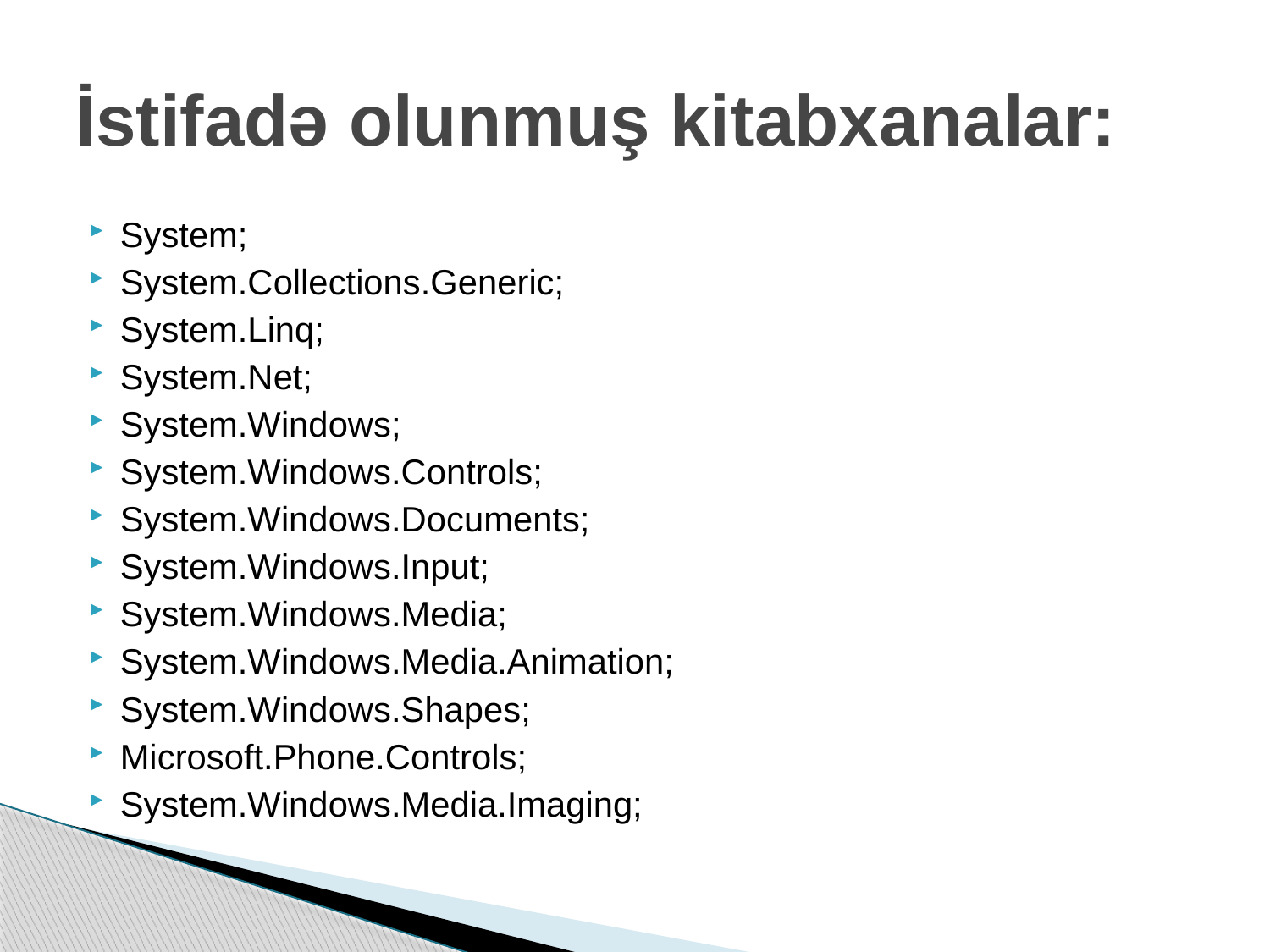

# İstifadə olunmuş kitabxanalar:
System;
System.Collections.Generic;
System.Linq;
System.Net;
System.Windows;
System.Windows.Controls;
System.Windows.Documents;
System.Windows.Input;
System.Windows.Media;
System.Windows.Media.Animation;
System.Windows.Shapes;
Microsoft.Phone.Controls;
System.Windows.Media.Imaging;